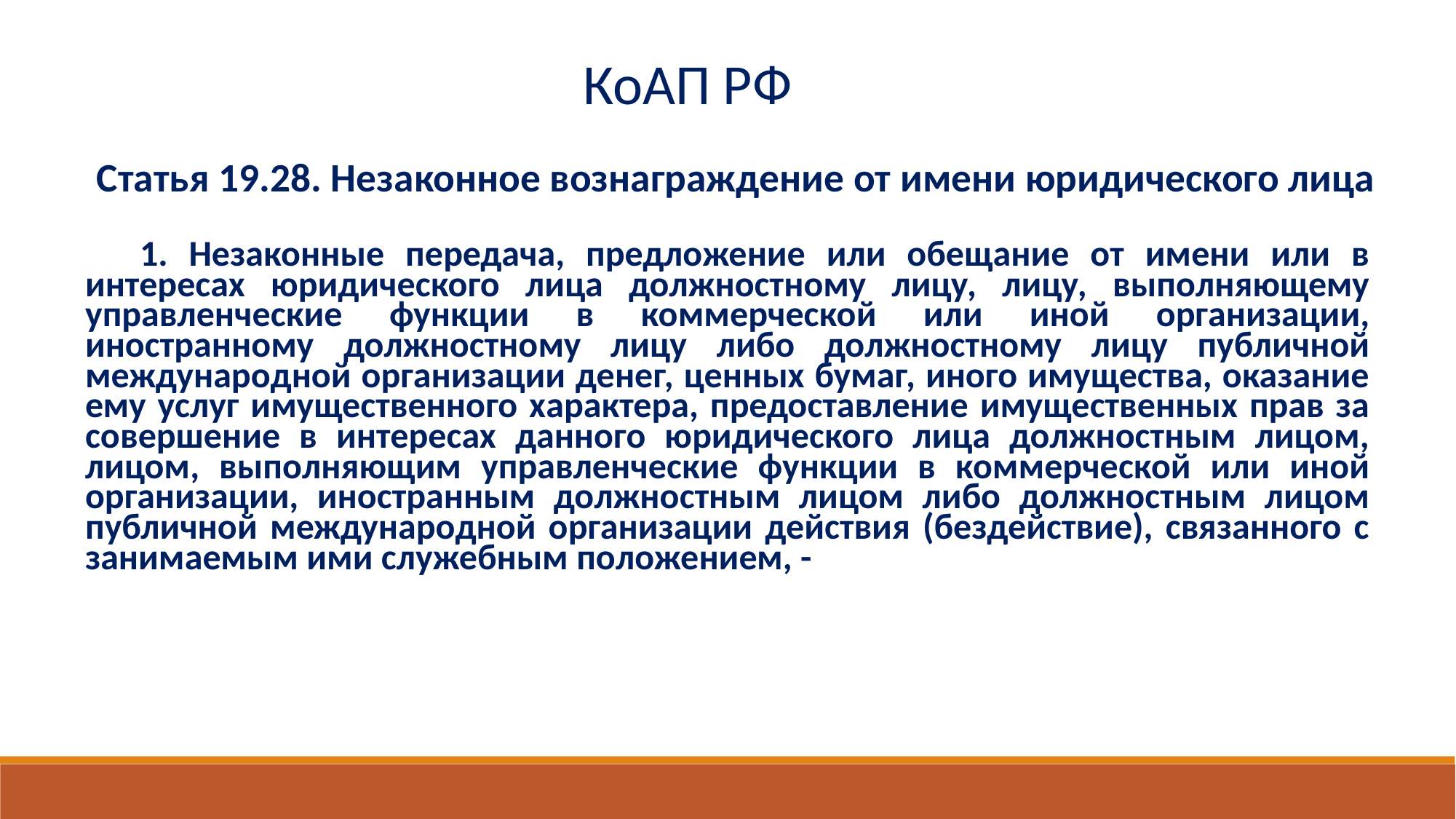

КоАП РФ
Статья 19.28. Незаконное вознаграждение от имени юридического лица
1. Незаконные передача, предложение или обещание от имени или в интересах юридического лица должностному лицу, лицу, выполняющему управленческие функции в коммерческой или иной организации, иностранному должностному лицу либо должностному лицу публичной международной организации денег, ценных бумаг, иного имущества, оказание ему услуг имущественного характера, предоставление имущественных прав за совершение в интересах данного юридического лица должностным лицом, лицом, выполняющим управленческие функции в коммерческой или иной организации, иностранным должностным лицом либо должностным лицом публичной международной организации действия (бездействие), связанного с занимаемым ими служебным положением, -